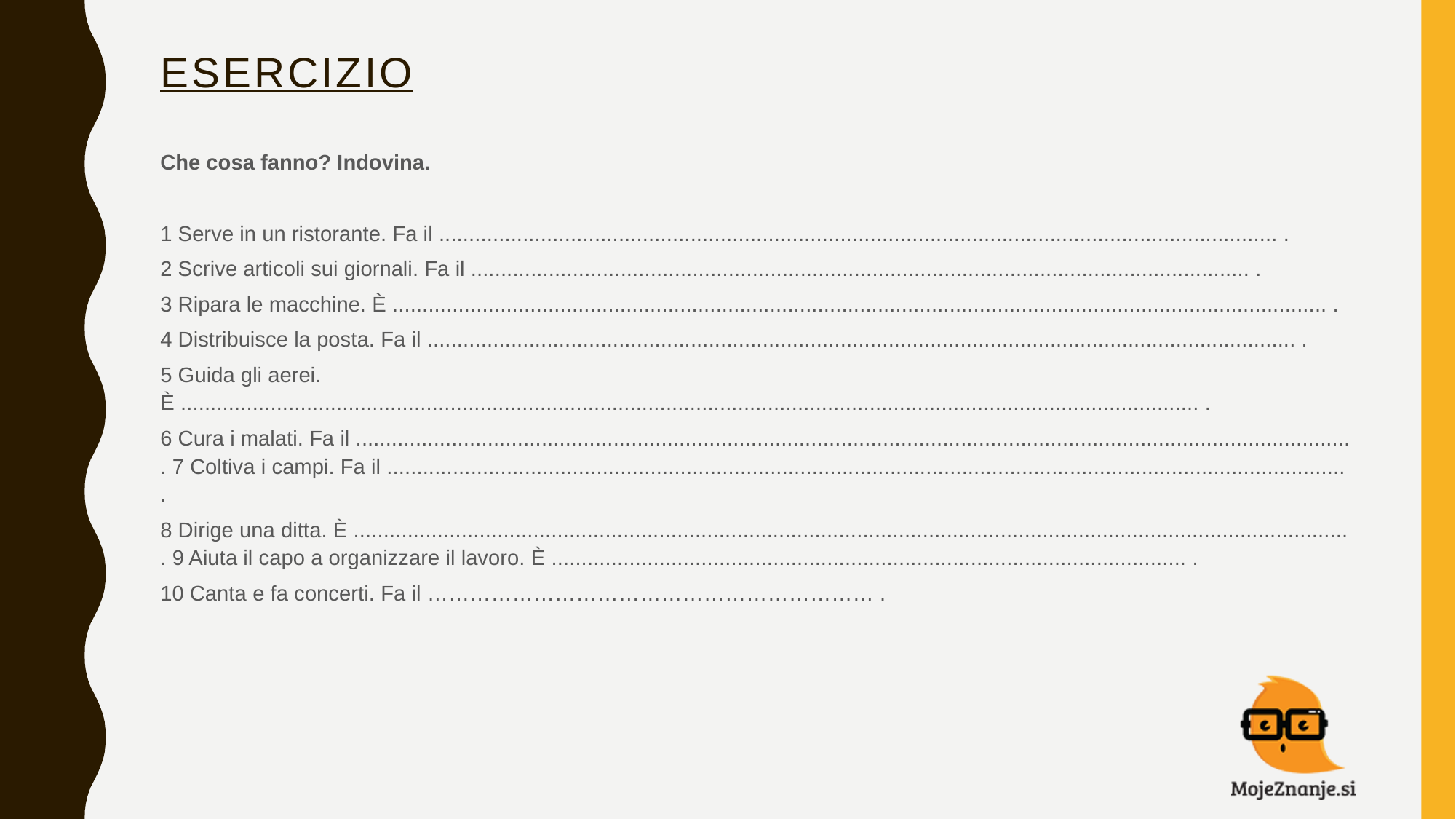

# esercizio
Che cosa fanno? Indovina.

1 Serve in un ristorante. Fa il ............................................................................................................................................ .
2 Scrive articoli sui giornali. Fa il .................................................................................................................................. .
3 Ripara le macchine. È ............................................................................................................................................................ .
4 Distribuisce la posta. Fa il ................................................................................................................................................. .
5 Guida gli aerei. È .......................................................................................................................................................................... .
6 Cura i malati. Fa il ...................................................................................................................................................................... . 7 Coltiva i campi. Fa il ................................................................................................................................................................ .
8 Dirige una ditta. È ...................................................................................................................................................................... . 9 Aiuta il capo a organizzare il lavoro. È .......................................................................................................... .
10 Canta e fa concerti. Fa il ……………………………………………………… .